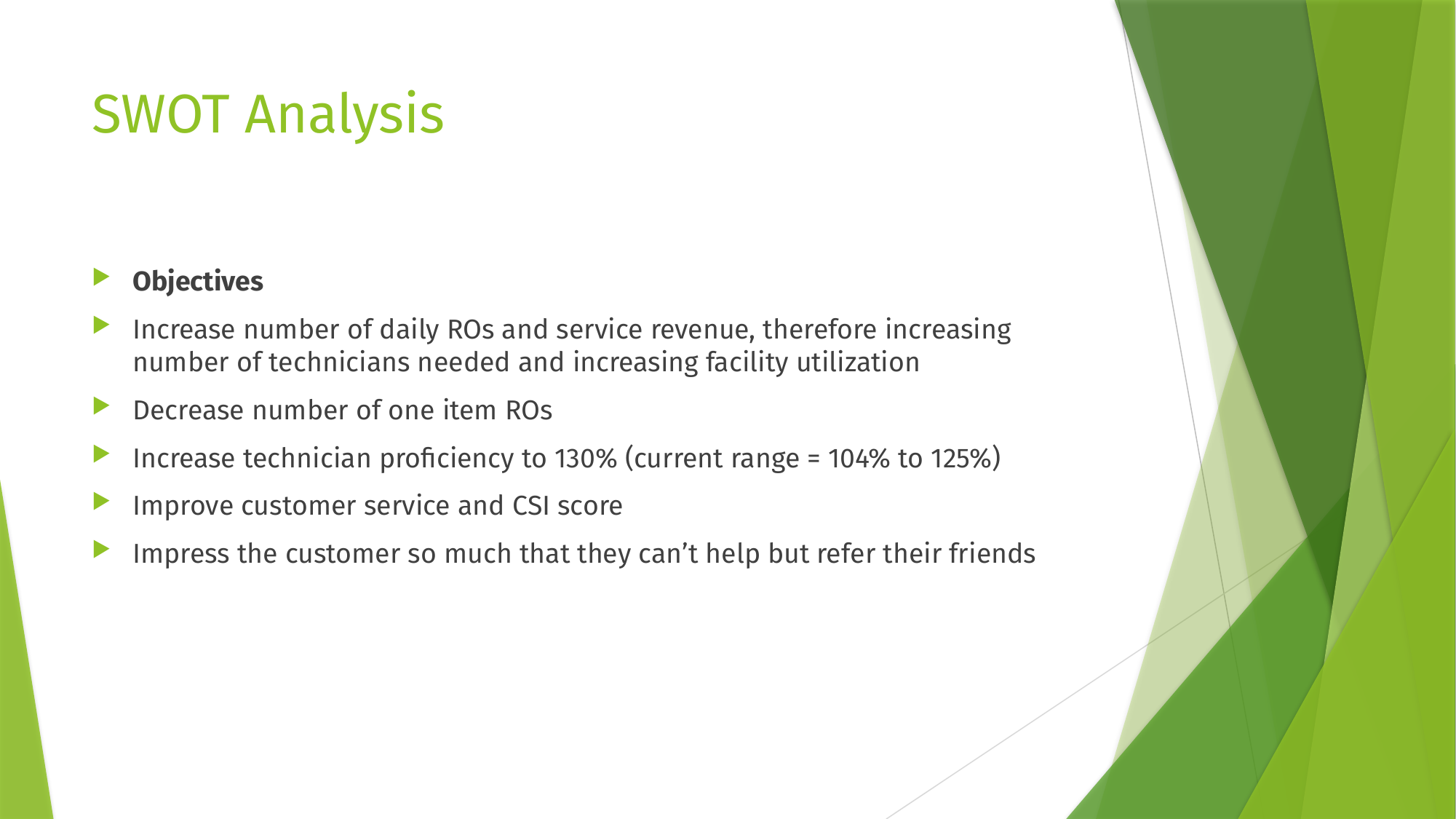

# SWOT Analysis
Objectives
Increase number of daily ROs and service revenue, therefore increasing number of technicians needed and increasing facility utilization
Decrease number of one item ROs
Increase technician proficiency to 130% (current range = 104% to 125%)
Improve customer service and CSI score
Impress the customer so much that they can’t help but refer their friends